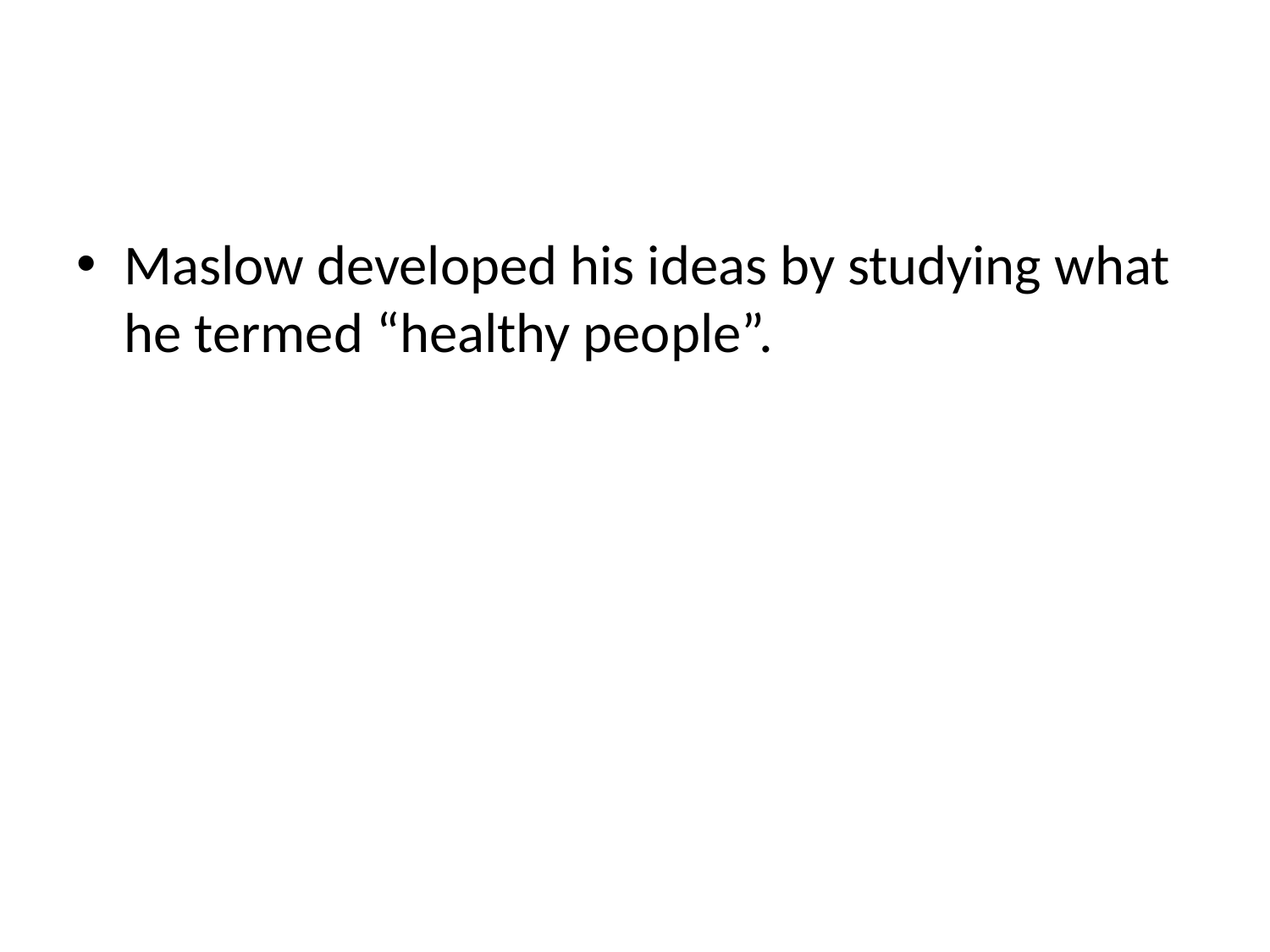

#
Maslow developed his ideas by studying what he termed “healthy people”.